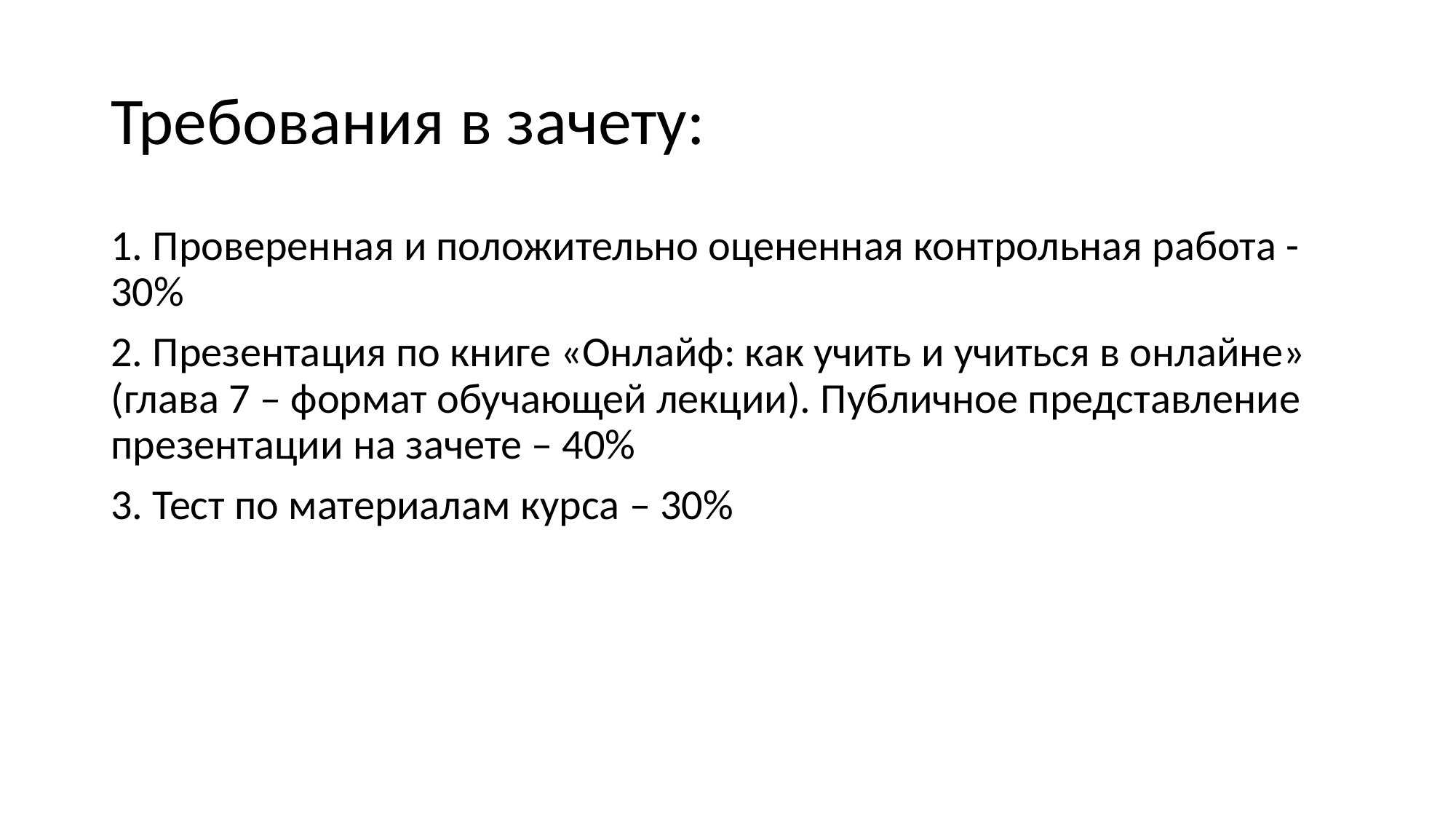

# Требования в зачету:
1. Проверенная и положительно оцененная контрольная работа - 30%
2. Презентация по книге «Онлайф: как учить и учиться в онлайне» (глава 7 – формат обучающей лекции). Публичное представление презентации на зачете – 40%
3. Тест по материалам курса – 30%